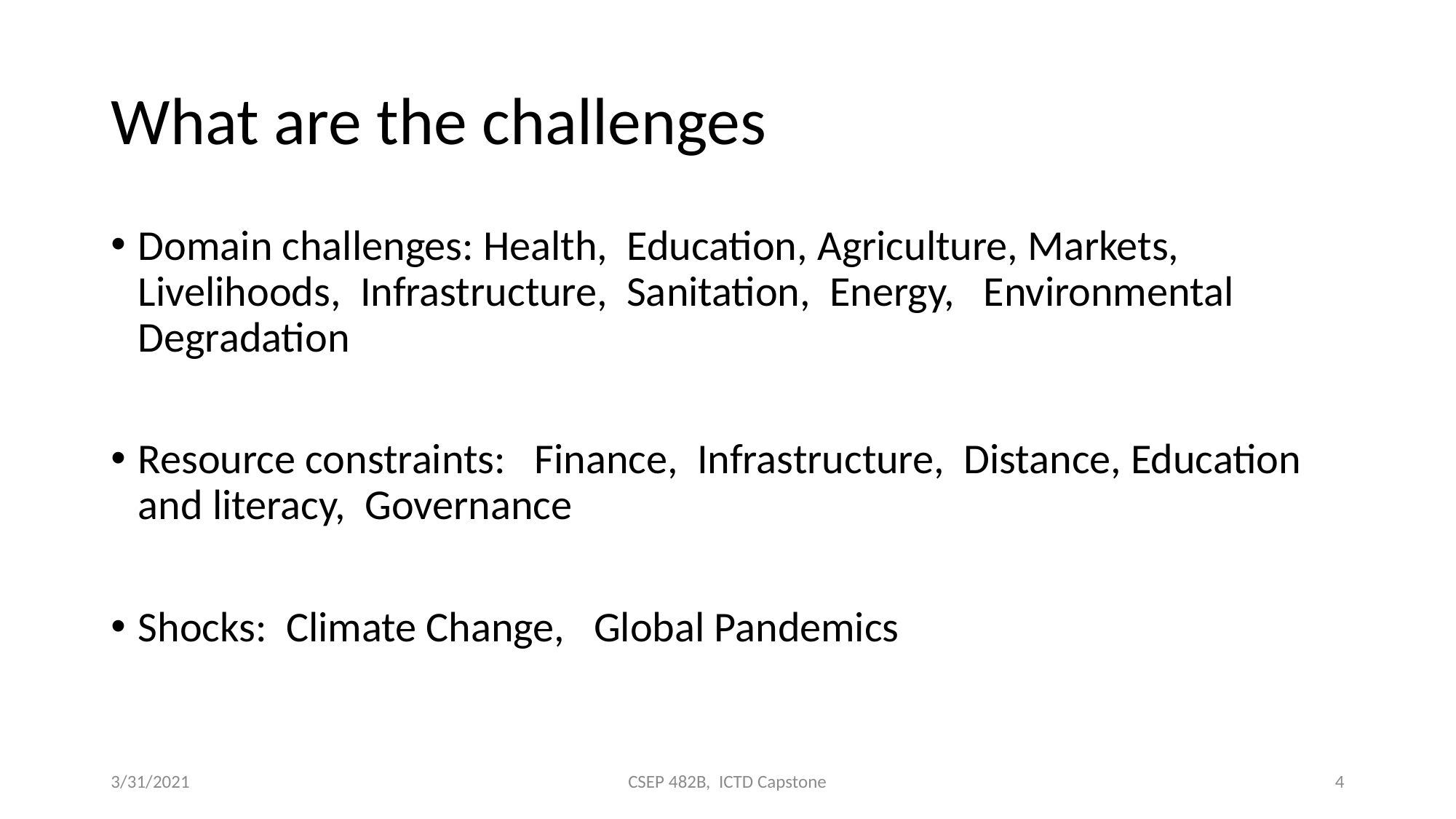

# What are the challenges
Domain challenges: Health,  Education, Agriculture, Markets, Livelihoods,  Infrastructure,  Sanitation,  Energy,   Environmental Degradation

Resource constraints:   Finance,  Infrastructure,  Distance, Education and literacy,  Governance

Shocks:  Climate Change,   Global Pandemics
3/31/2021
CSEP 482B,  ICTD Capstone
4